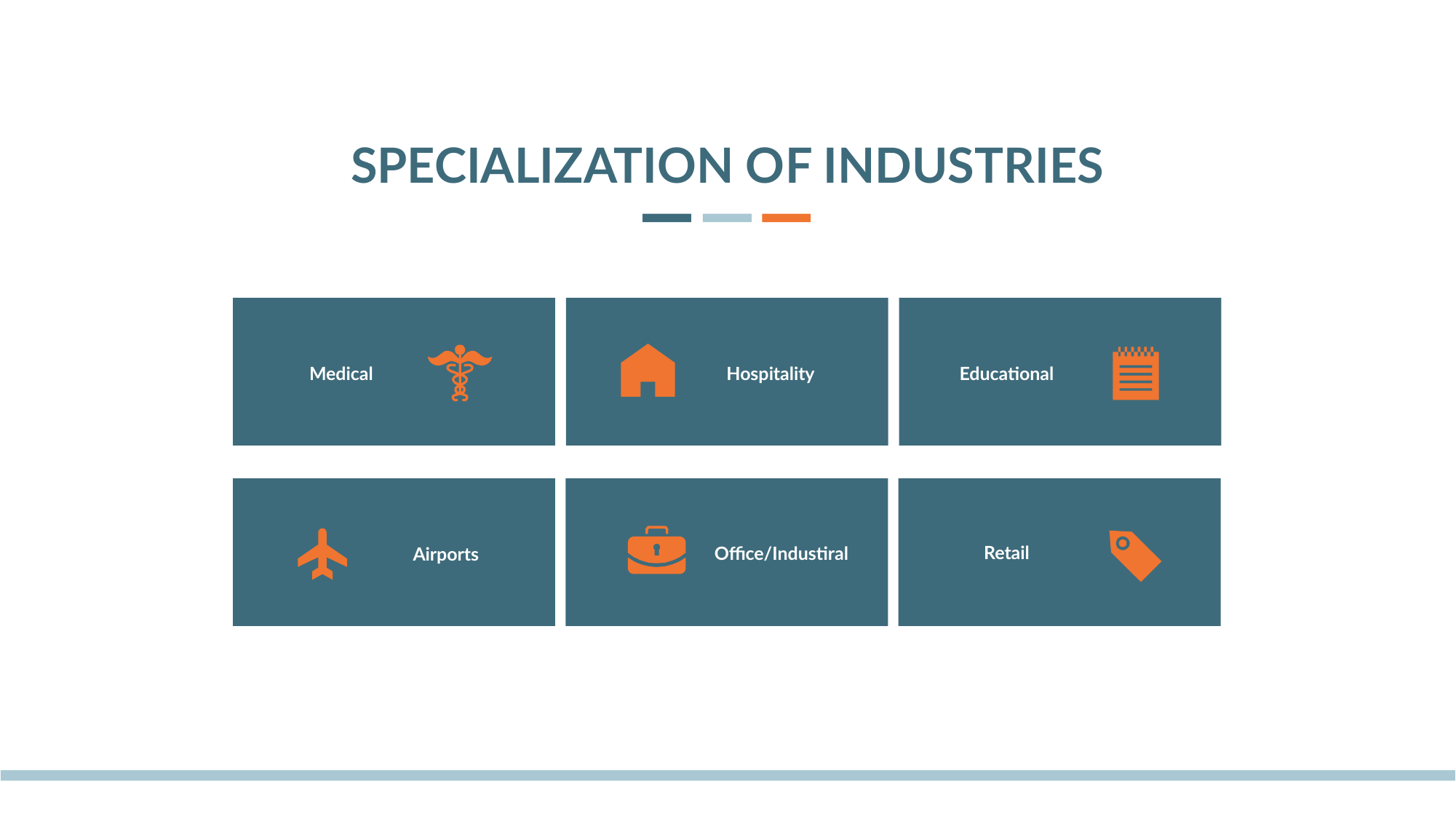

SPECIALIZATION OF INDUSTRIES

Medical
Hospitality
Educational

Airports

Office/Industiral

Retail